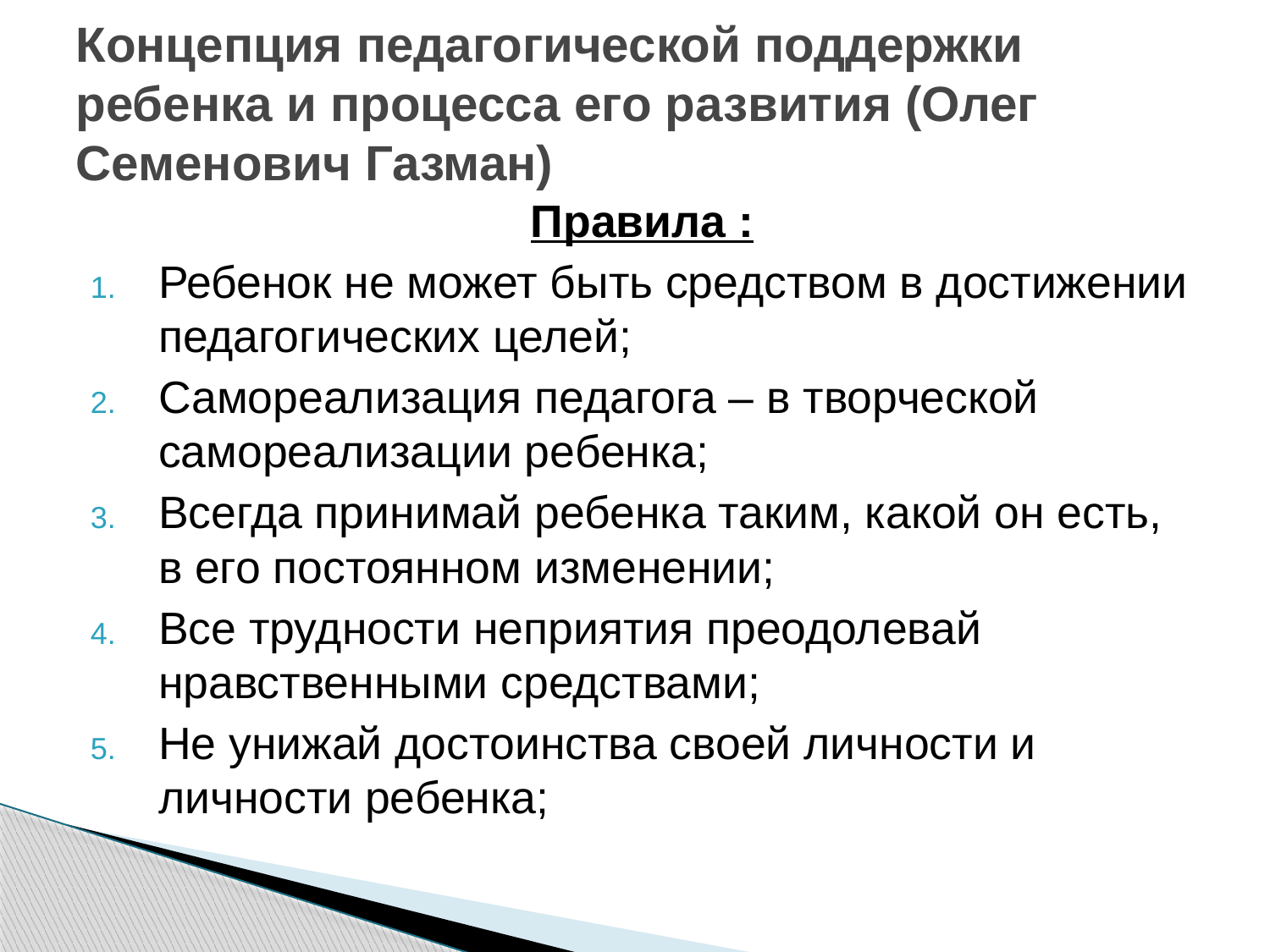

# Концепция педагогической поддержки ребенка и процесса его развития (Олег Семенович Газман)
Правила :
Ребенок не может быть средством в достижении педагогических целей;
Самореализация педагога – в творческой самореализации ребенка;
Всегда принимай ребенка таким, какой он есть,  в его постоянном изменении;
Все трудности неприятия преодолевай нравственными средствами;
Не унижай достоинства своей личности и личности ребенка;